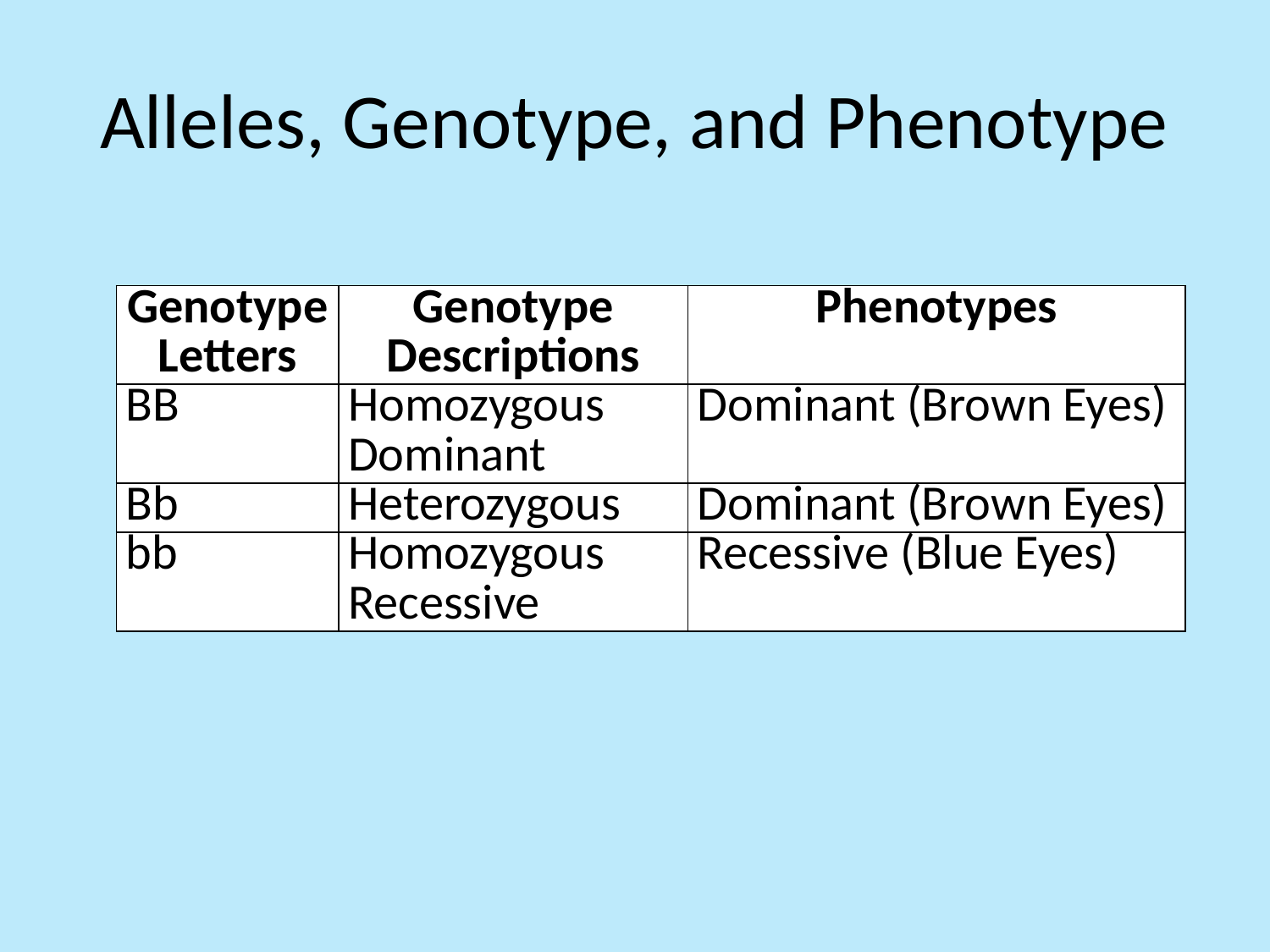

# Alleles, Genotype, and Phenotype
| Genotype Letters | Genotype Descriptions | Phenotypes |
| --- | --- | --- |
| BB | Homozygous Dominant | Dominant (Brown Eyes) |
| Bb | Heterozygous | Dominant (Brown Eyes) |
| bb | Homozygous Recessive | Recessive (Blue Eyes) |